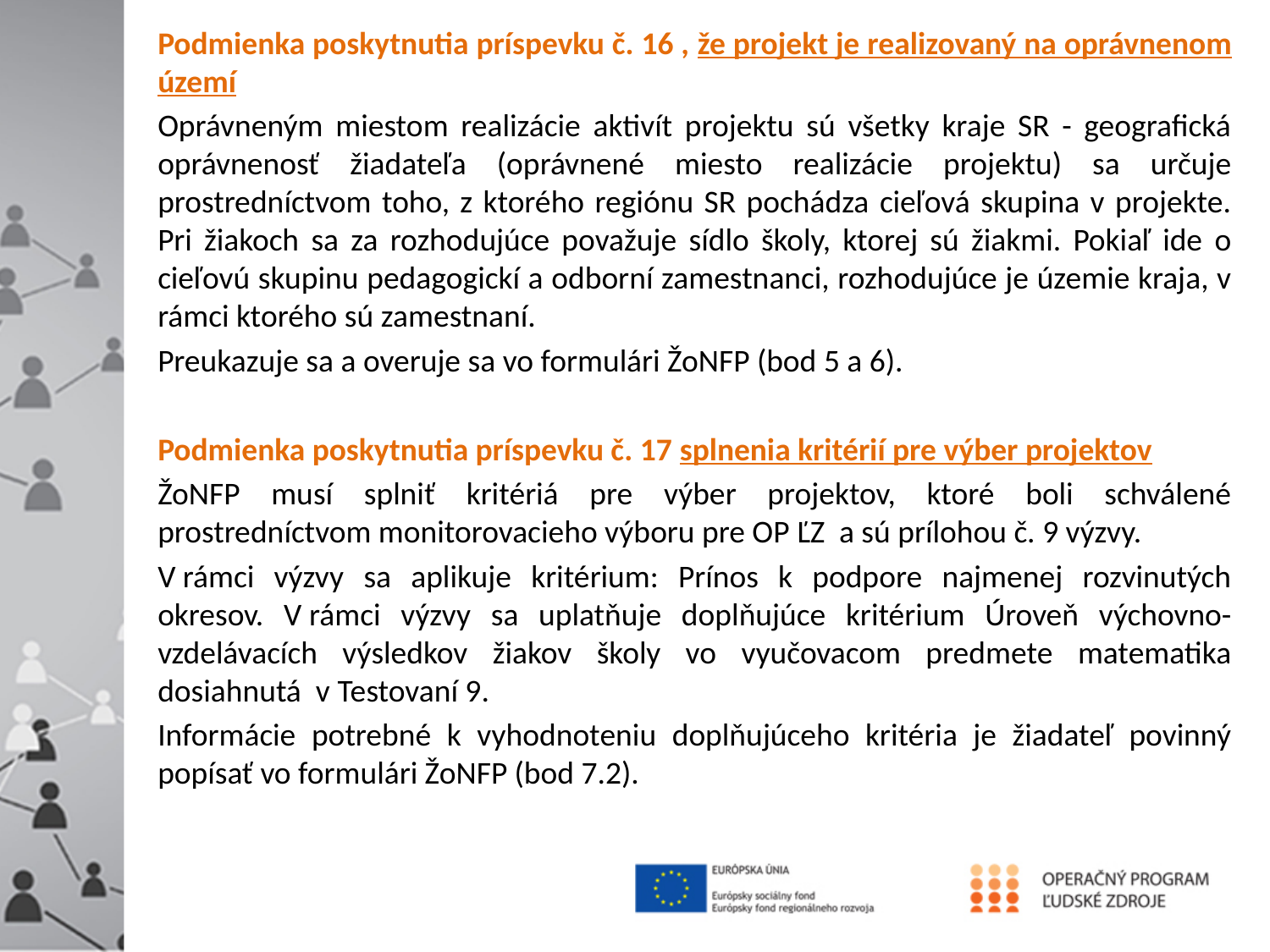

Podmienka poskytnutia príspevku č. 16 , že projekt je realizovaný na oprávnenom území
Oprávneným miestom realizácie aktivít projektu sú všetky kraje SR - geografická oprávnenosť žiadateľa (oprávnené miesto realizácie projektu) sa určuje prostredníctvom toho, z ktorého regiónu SR pochádza cieľová skupina v projekte. Pri žiakoch sa za rozhodujúce považuje sídlo školy, ktorej sú žiakmi. Pokiaľ ide o cieľovú skupinu pedagogickí a odborní zamestnanci, rozhodujúce je územie kraja, v rámci ktorého sú zamestnaní.
Preukazuje sa a overuje sa vo formulári ŽoNFP (bod 5 a 6).

Podmienka poskytnutia príspevku č. 17 splnenia kritérií pre výber projektov
ŽoNFP musí splniť kritériá pre výber projektov, ktoré boli schválené prostredníctvom monitorovacieho výboru pre OP ĽZ  a sú prílohou č. 9 výzvy.
V rámci výzvy sa aplikuje kritérium: Prínos k podpore najmenej rozvinutých okresov. V rámci výzvy sa uplatňuje doplňujúce kritérium Úroveň výchovno-vzdelávacích výsledkov žiakov školy vo vyučovacom predmete matematika dosiahnutá  v Testovaní 9.
Informácie potrebné k vyhodnoteniu doplňujúceho kritéria je žiadateľ povinný popísať vo formulári ŽoNFP (bod 7.2).